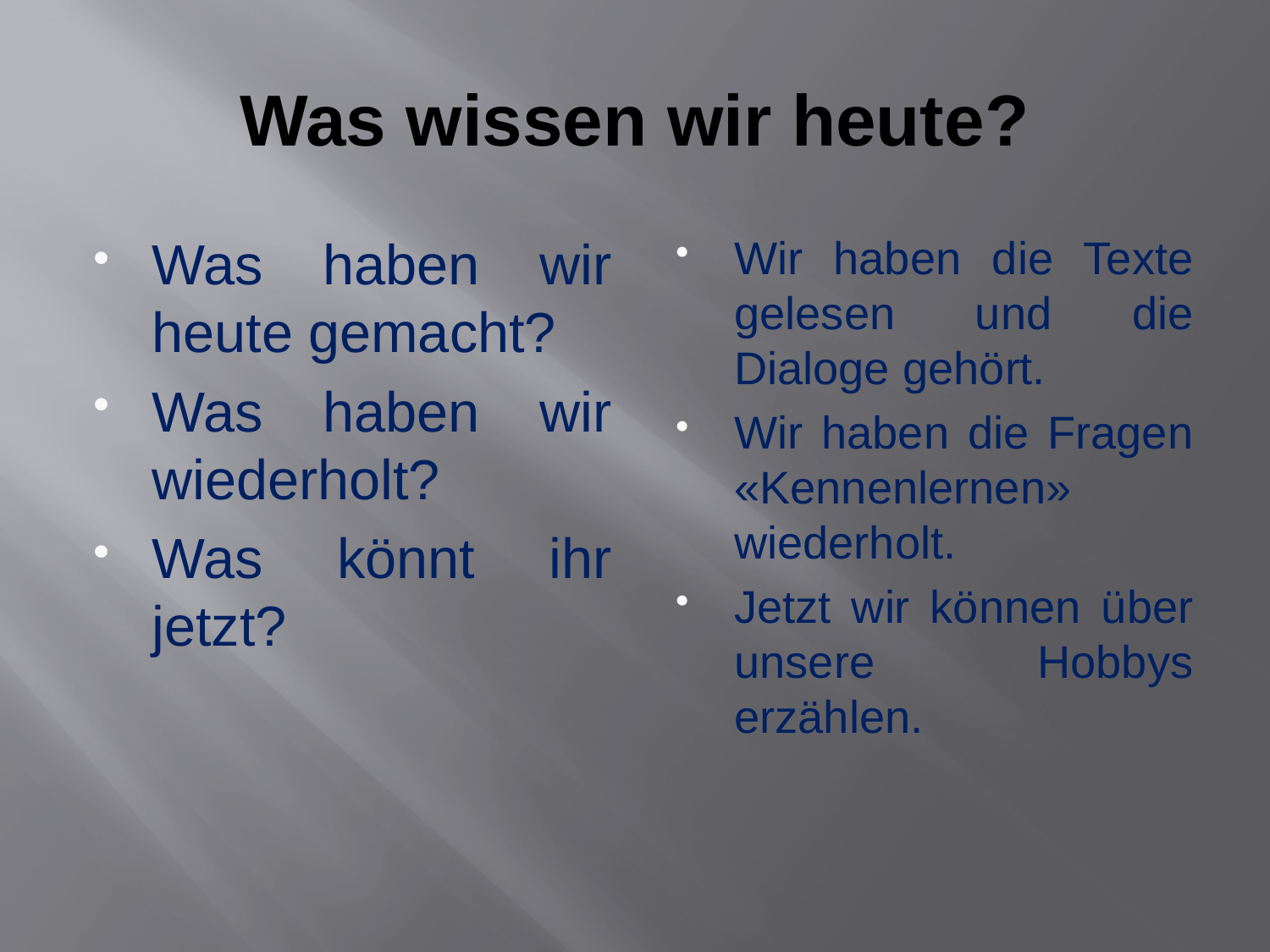

# Was wissen wir heute?
Was haben wir heute gemacht?
Was haben wir wiederholt?
Was könnt ihr jetzt?

Wir haben die Texte gelesen und die Dialoge gehört.
Wir haben die Fragen «Kennenlernen» wiederholt.
Jetzt wir können über unsere Hobbys erzählen.